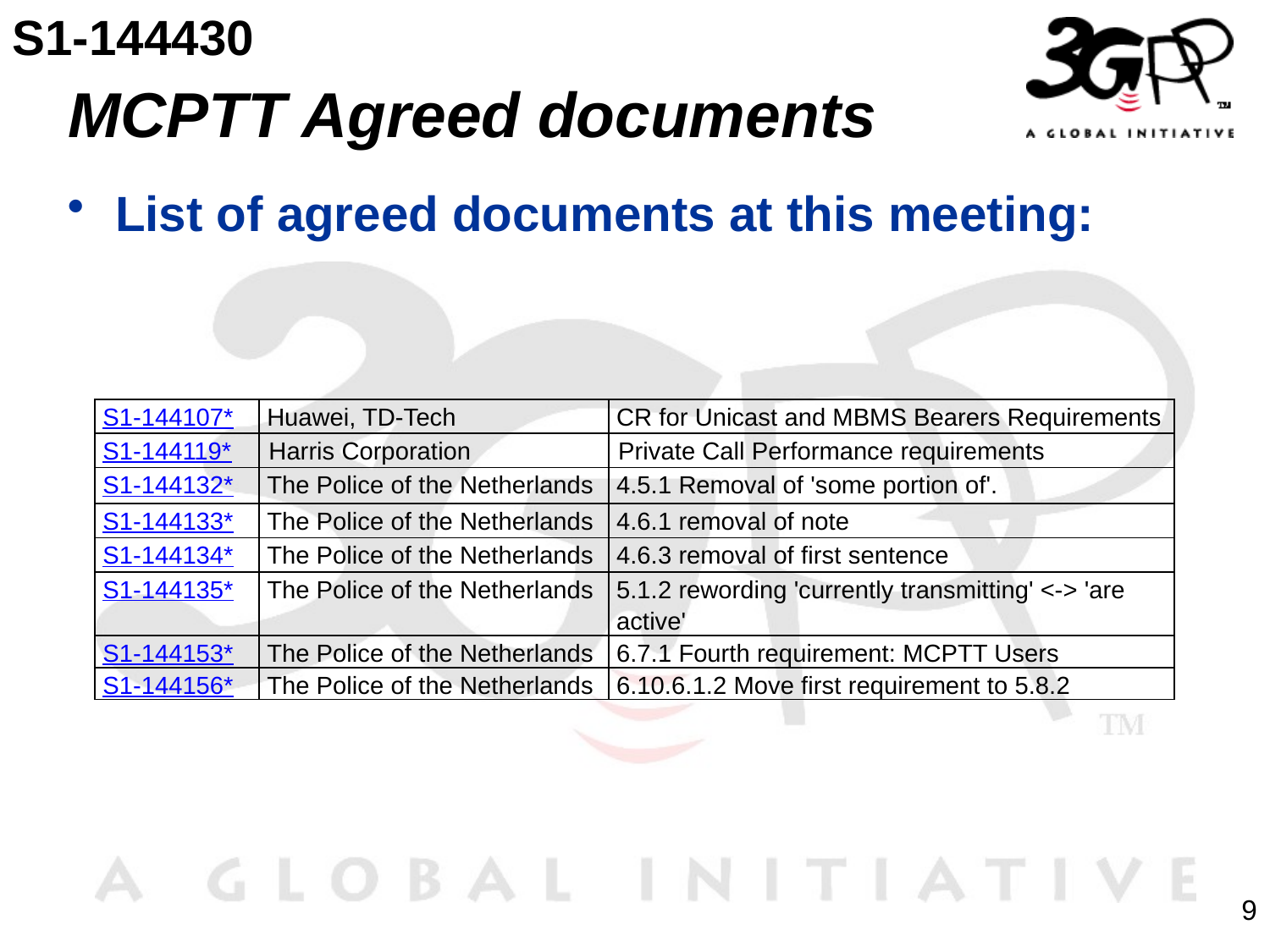

S1-144430
# MCPTT Agreed documents
List of agreed documents at this meeting:

| S1-144107\* | Huawei, TD-Tech | CR for Unicast and MBMS Bearers Requirements |
| --- | --- | --- |
| S1-144119\* | Harris Corporation | Private Call Performance requirements |
| S1-144132\* | The Police of the Netherlands | 4.5.1 Removal of 'some portion of'. |
| S1-144133\* | The Police of the Netherlands | 4.6.1 removal of note |
| S1-144134\* | The Police of the Netherlands | 4.6.3 removal of first sentence |
| S1-144135\* | The Police of the Netherlands | 5.1.2 rewording 'currently transmitting' <-> 'are active' |
| S1-144153\* | The Police of the Netherlands | 6.7.1 Fourth requirement: MCPTT Users |
| S1-144156\* | The Police of the Netherlands | 6.10.6.1.2 Move first requirement to 5.8.2 |
9